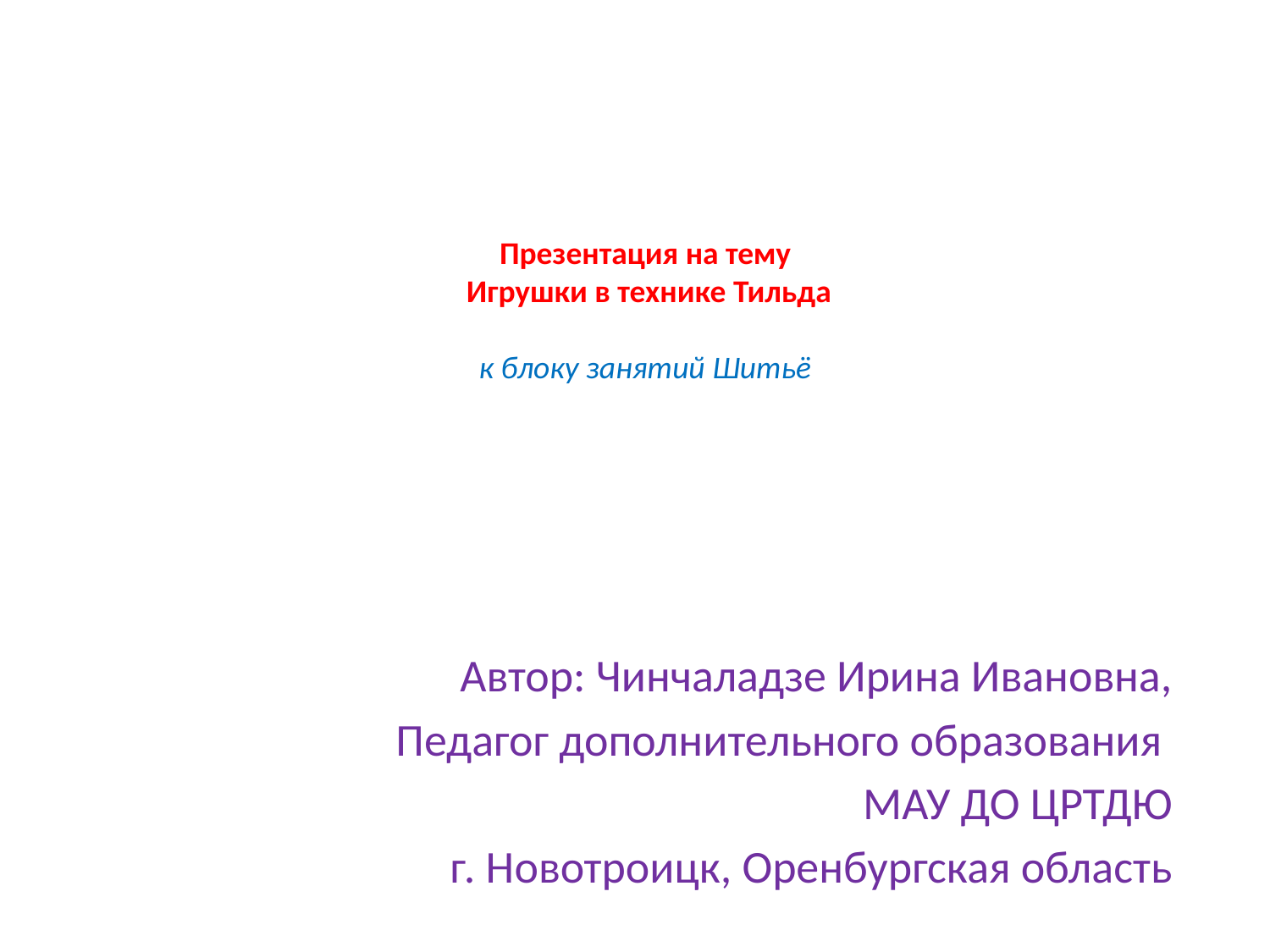

# Презентация на тему Игрушки в технике Тильда к блоку занятий Шитьё

Автор: Чинчаладзе Ирина Ивановна,
Педагог дополнительного образования
МАУ ДО ЦРТДЮ
г. Новотроицк, Оренбургская область